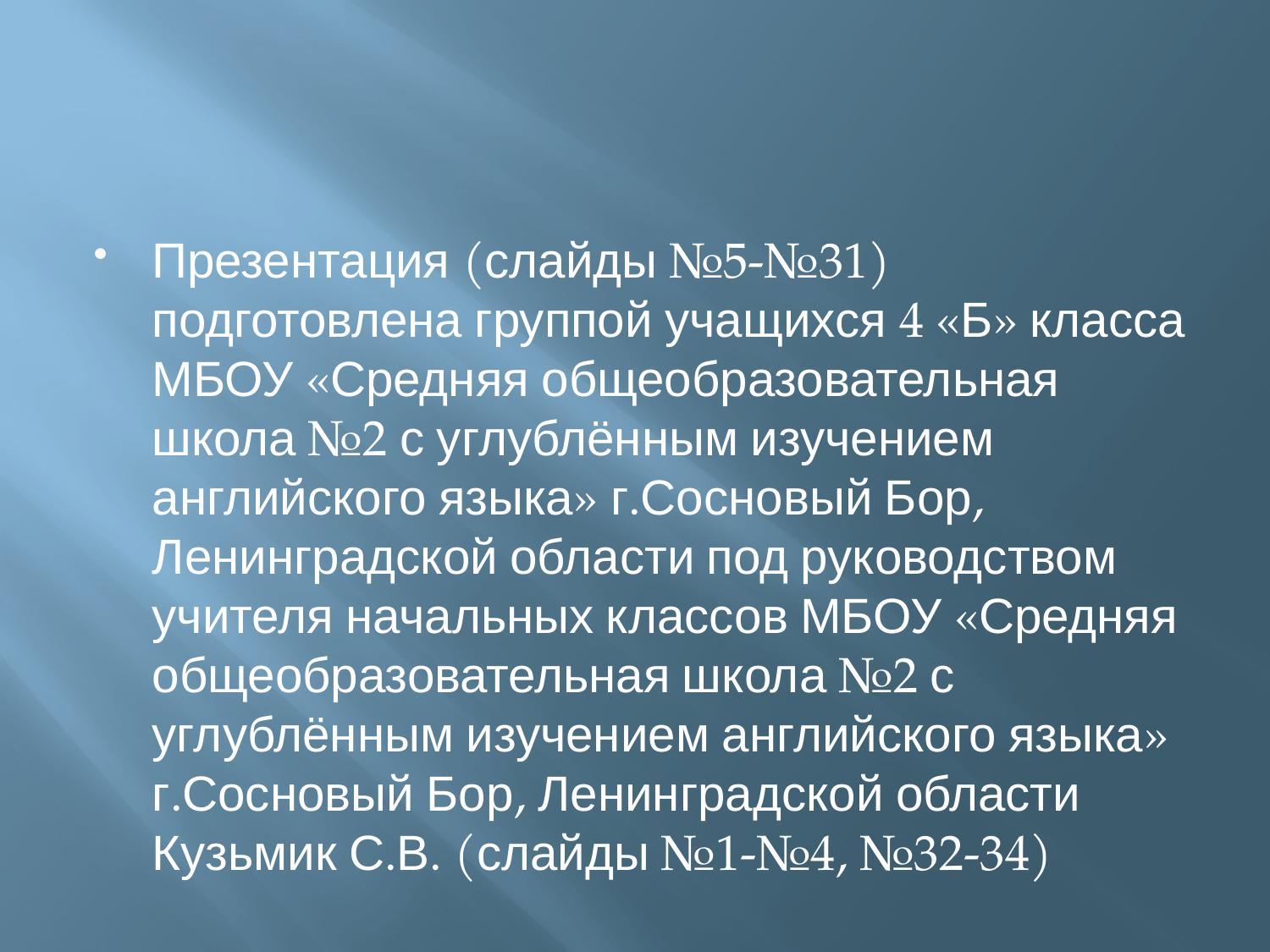

#
Презентация (слайды №5-№31) подготовлена группой учащихся 4 «Б» класса МБОУ «Средняя общеобразовательная школа №2 с углублённым изучением английского языка» г.Сосновый Бор, Ленинградской области под руководством учителя начальных классов МБОУ «Средняя общеобразовательная школа №2 с углублённым изучением английского языка» г.Сосновый Бор, Ленинградской области Кузьмик С.В. (слайды №1-№4, №32-34)